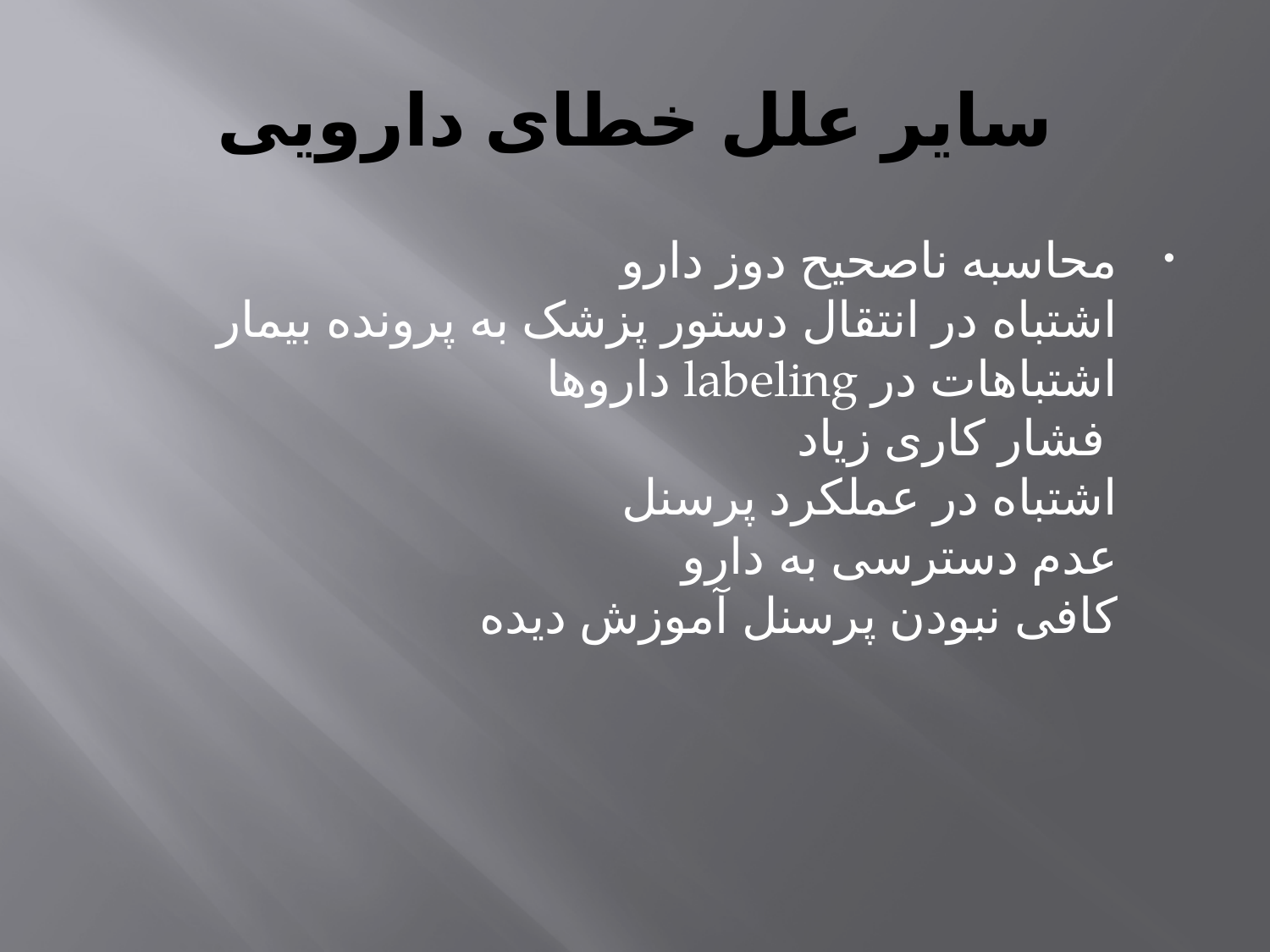

# سایر علل خطای دارویی
محاسبه ناصحیح دوز دارو
اشتباه در انتقال دستور پزشک به پرونده بیمار
اشتباهات در labeling داروها
 فشار کاری زیاد
اشتباه در عملکرد پرسنل
عدم دسترسی به دارو
کافی نبودن پرسنل آموزش دیده